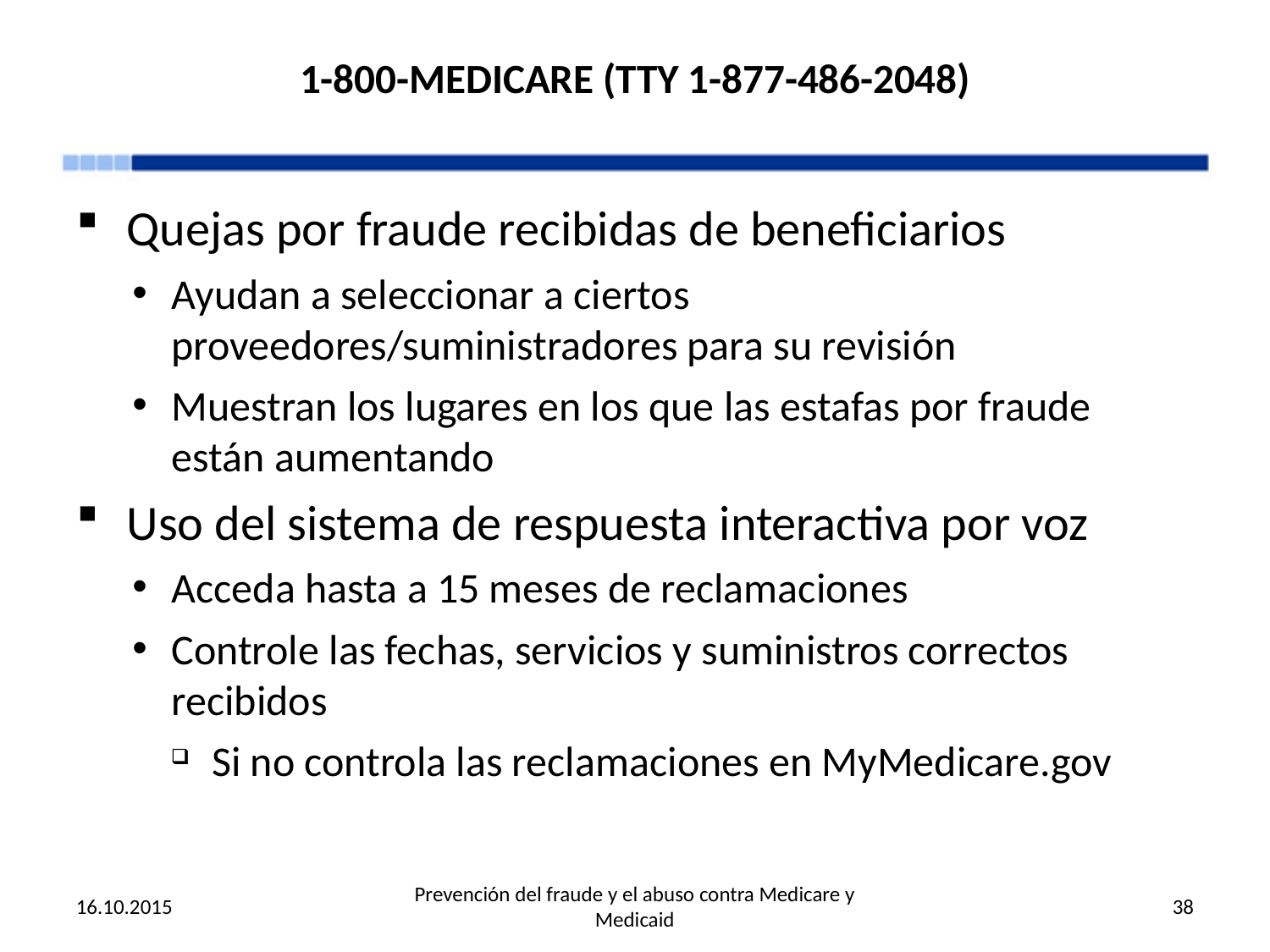

# 1-800-MEDICARE (TTY 1-877-486-2048)
Quejas por fraude recibidas de beneficiarios
Ayudan a seleccionar a ciertos proveedores/suministradores para su revisión
Muestran los lugares en los que las estafas por fraude están aumentando
Uso del sistema de respuesta interactiva por voz
Acceda hasta a 15 meses de reclamaciones
Controle las fechas, servicios y suministros correctos recibidos
Si no controla las reclamaciones en MyMedicare.gov

16.10.2015
Prevención del fraude y el abuso contra Medicare y Medicaid
38